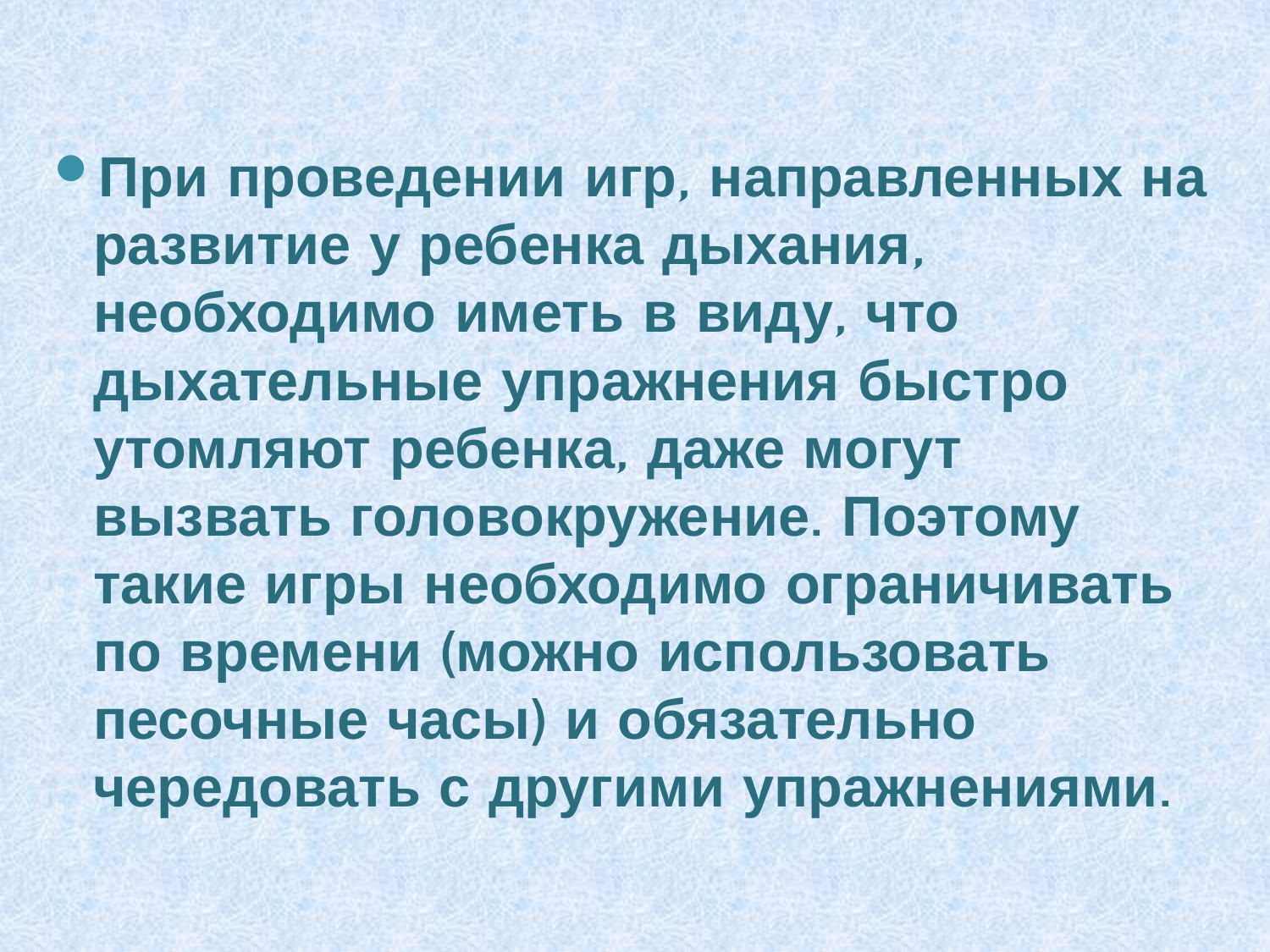

При проведении игр, направленных на развитие у ребенка дыхания, необходимо иметь в виду, что дыхательные упражнения быстро утомляют ребенка, даже могут вызвать головокружение. Поэтому такие игры необходимо ограничивать по времени (можно использовать песочные часы) и обязательно чередовать с другими упражнениями.